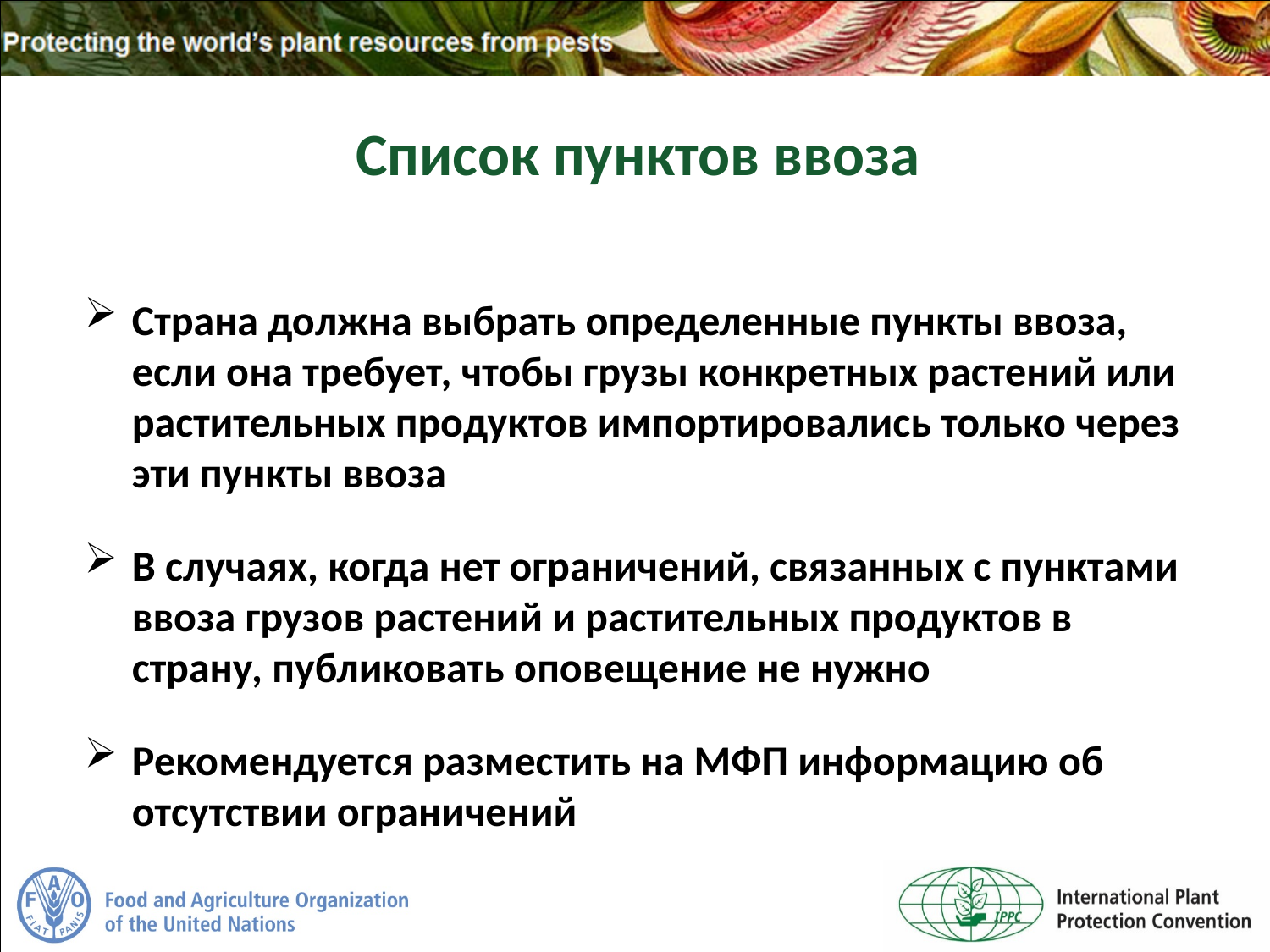

Список пунктов ввоза

Страна должна выбрать определенные пункты ввоза, если она требует, чтобы грузы конкретных растений или растительных продуктов импортировались только через эти пункты ввоза
В случаях, когда нет ограничений, связанных с пунктами ввоза грузов растений и растительных продуктов в страну, публиковать оповещение не нужно
Рекомендуется разместить на МФП информацию об отсутствии ограничений